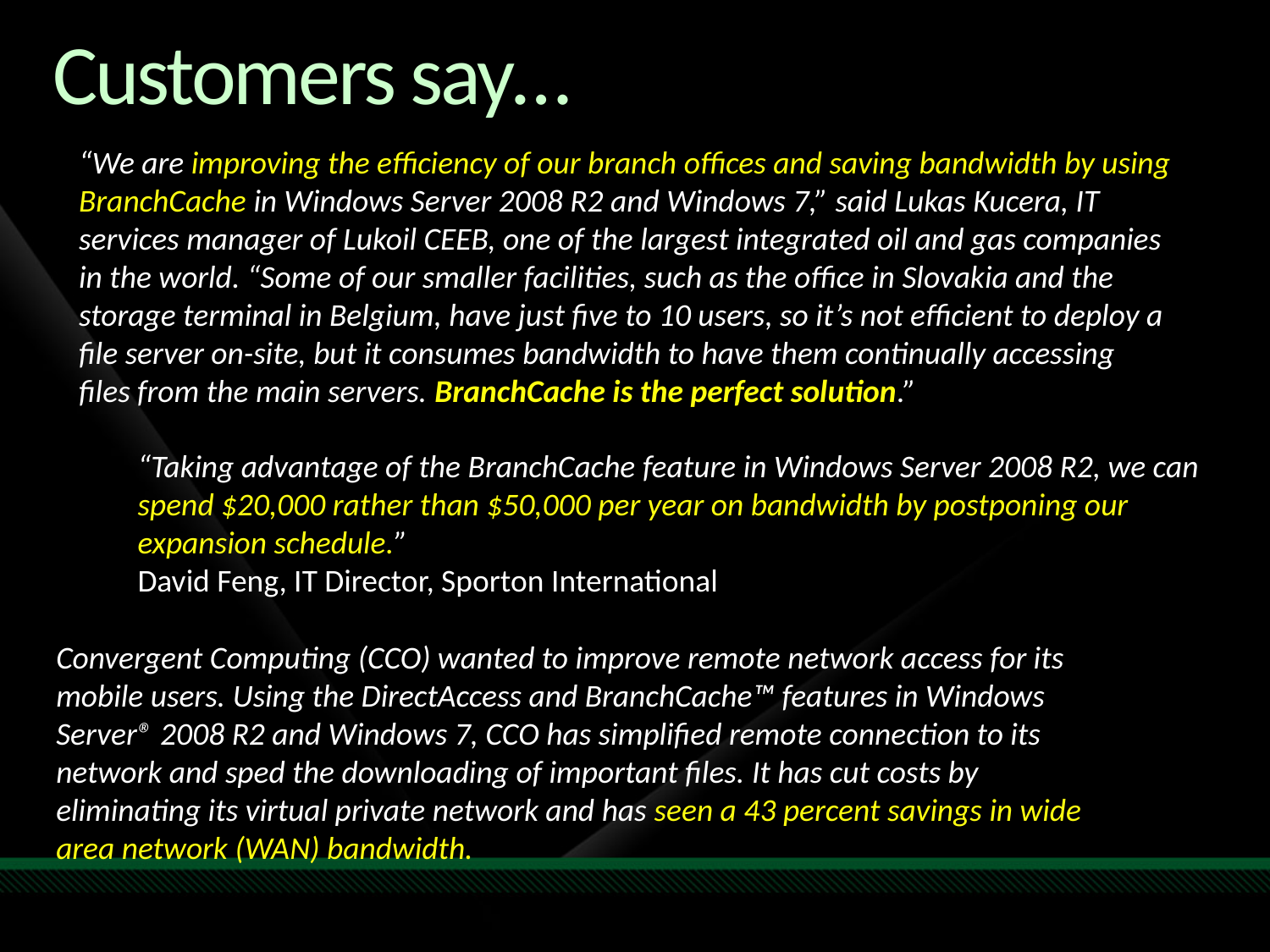

# Customers say…
“We are improving the efficiency of our branch offices and saving bandwidth by using BranchCache in Windows Server 2008 R2 and Windows 7,” said Lukas Kucera, IT services manager of Lukoil CEEB, one of the largest integrated oil and gas companies in the world. “Some of our smaller facilities, such as the office in Slovakia and the storage terminal in Belgium, have just five to 10 users, so it’s not efficient to deploy a file server on-site, but it consumes bandwidth to have them continually accessing files from the main servers. BranchCache is the perfect solution.”
“Taking advantage of the BranchCache feature in Windows Server 2008 R2, we can spend $20,000 rather than $50,000 per year on bandwidth by postponing our expansion schedule.”
David Feng, IT Director, Sporton International
Convergent Computing (CCO) wanted to improve remote network access for its mobile users. Using the DirectAccess and BranchCache™ features in Windows Server® 2008 R2 and Windows 7, CCO has simplified remote connection to its network and sped the downloading of important files. It has cut costs by eliminating its virtual private network and has seen a 43 percent savings in wide area network (WAN) bandwidth.